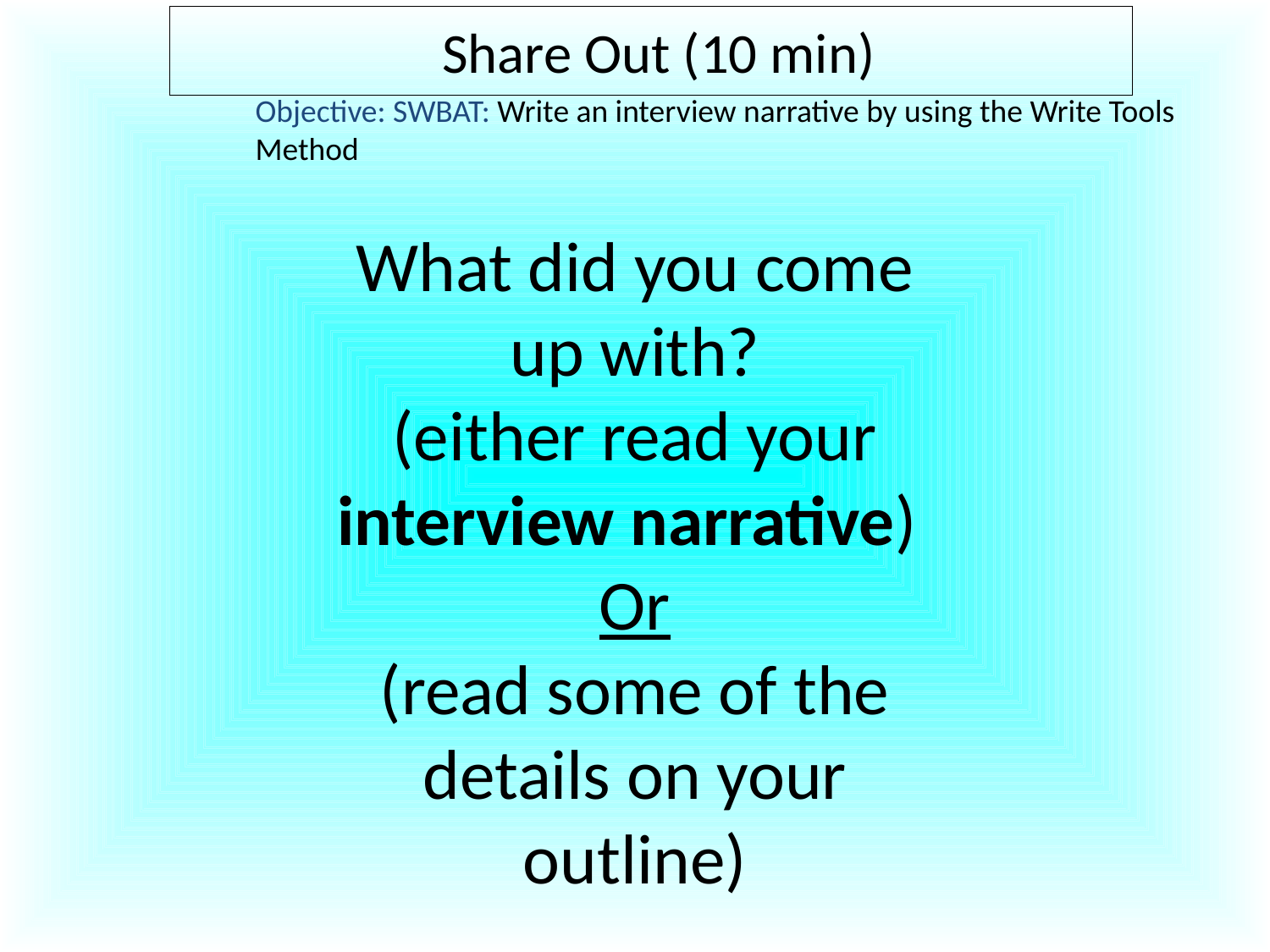

# Share Out (10 min)
	Objective: SWBAT: Write an interview narrative by using the Write Tools Method
What did you come up with?
(either read your interview narrative)
Or
(read some of the details on your outline)